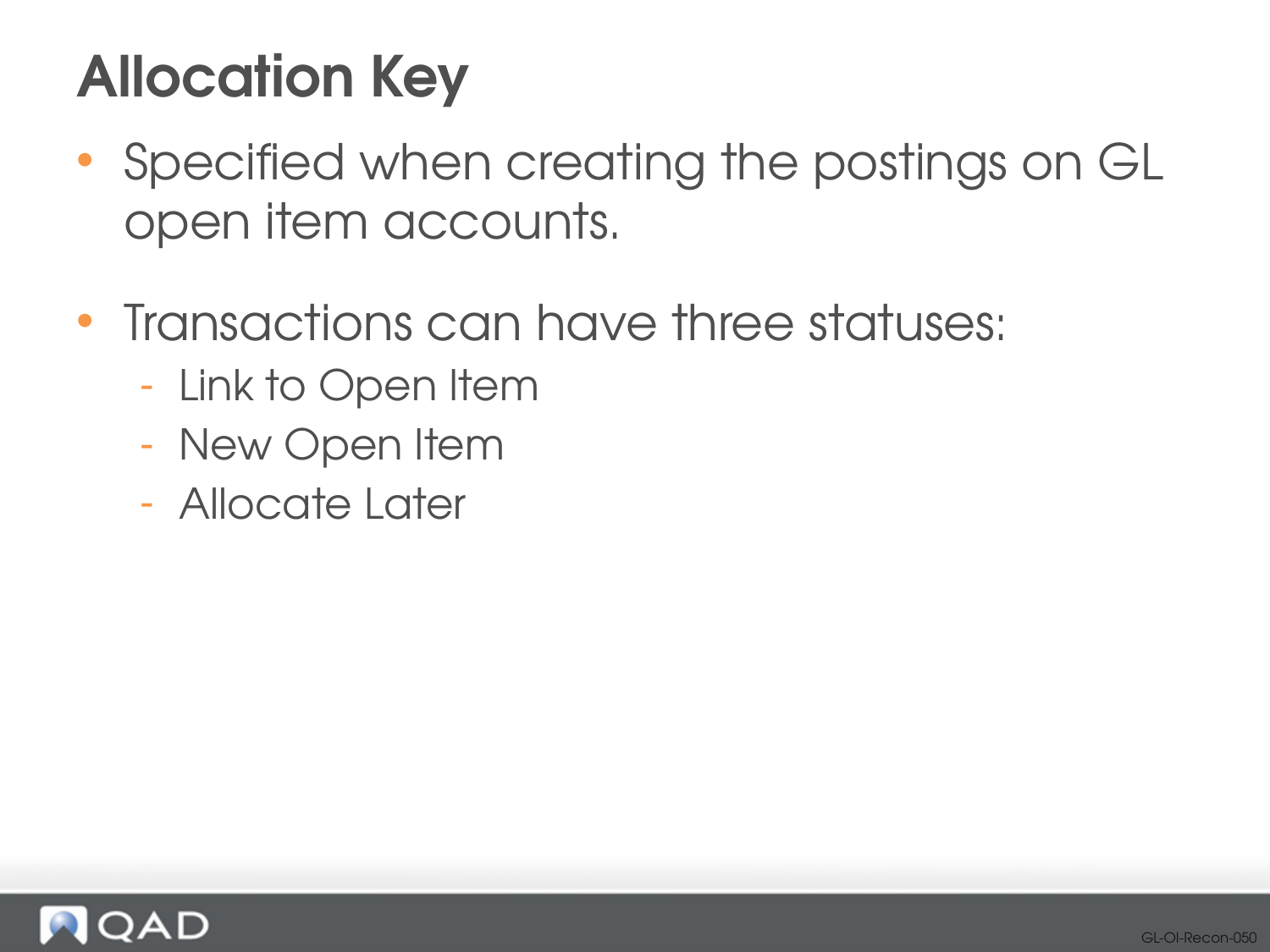

# Allocation Key
Specified when creating the postings on GL open item accounts.
Transactions can have three statuses:
Link to Open Item
New Open Item
Allocate Later

GL-OI-Recon-050